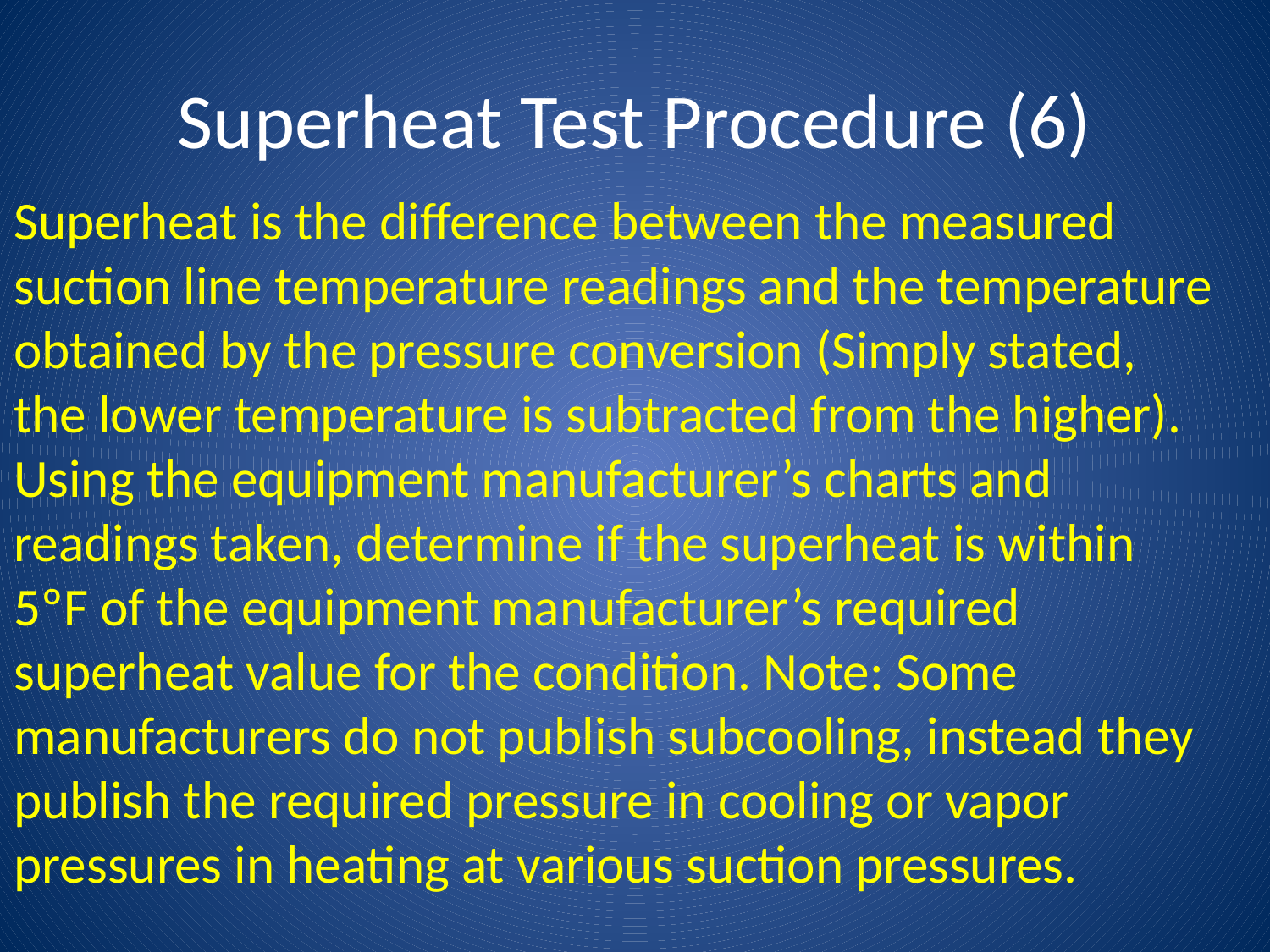

# Superheat Test Procedure (6)
Superheat is the difference between the measured suction line temperature readings and the temperature obtained by the pressure conversion (Simply stated, the lower temperature is subtracted from the higher).  Using the equipment manufacturer’s charts and readings taken, determine if the superheat is within 5ºF of the equipment manufacturer’s required superheat value for the condition. Note: Some manufacturers do not publish subcooling, instead they publish the required pressure in cooling or vapor pressures in heating at various suction pressures.